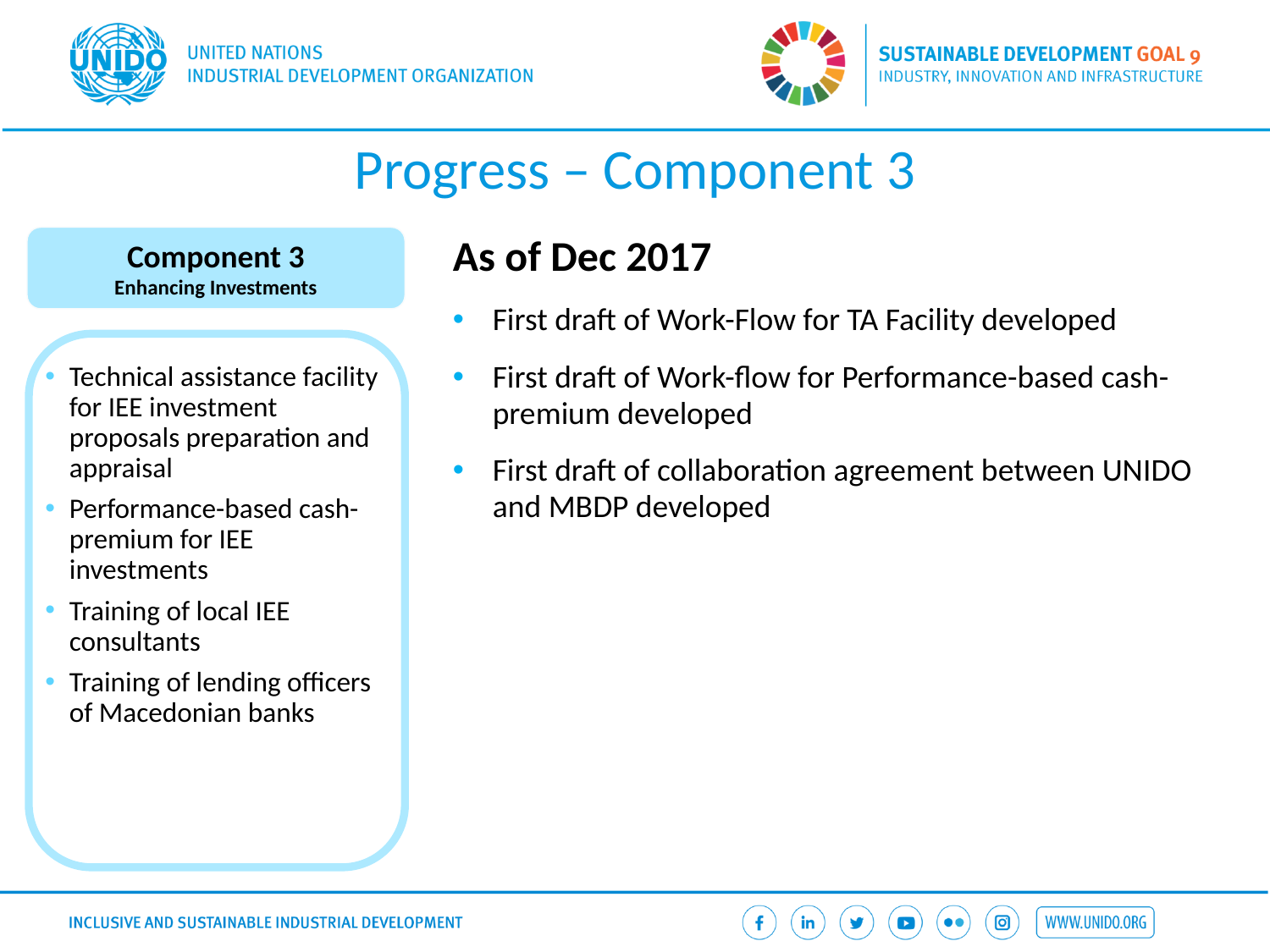

Progress – Component 3
As of Dec 2017
First draft of Work-Flow for TA Facility developed
First draft of Work-flow for Performance-based cash-premium developed
First draft of collaboration agreement between UNIDO and MBDP developed

Component 3
Enhancing Investments

Technical assistance facility for IEE investment proposals preparation and appraisal
Performance-based cash-premium for IEE investments
Training of local IEE consultants
Training of lending officers of Macedonian banks
19